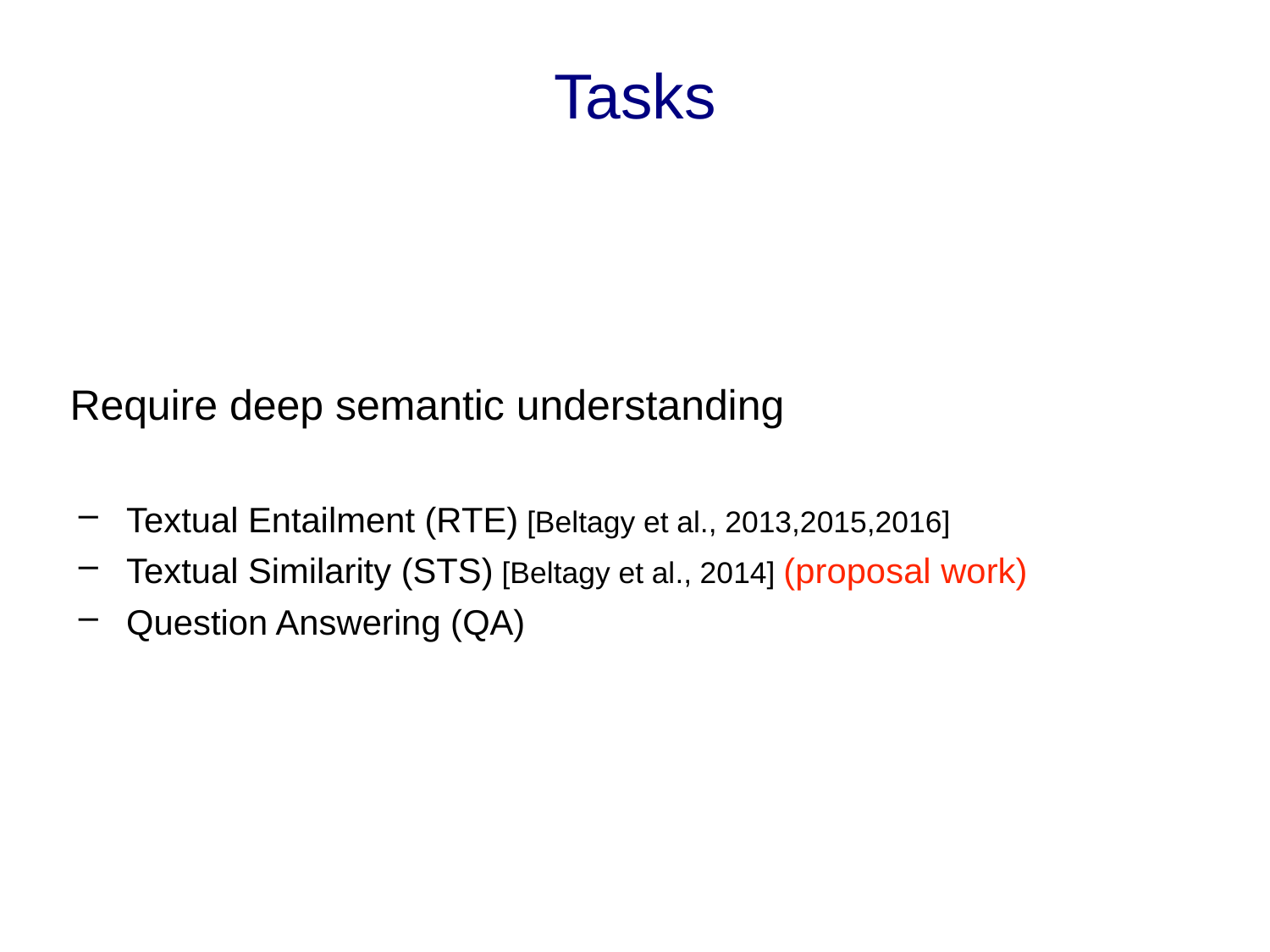

# Tasks
Require deep semantic understanding

Textual Entailment (RTE) [Beltagy et al., 2013,2015,2016]
Textual Similarity (STS) [Beltagy et al., 2014] (proposal work)
Question Answering (QA)
16